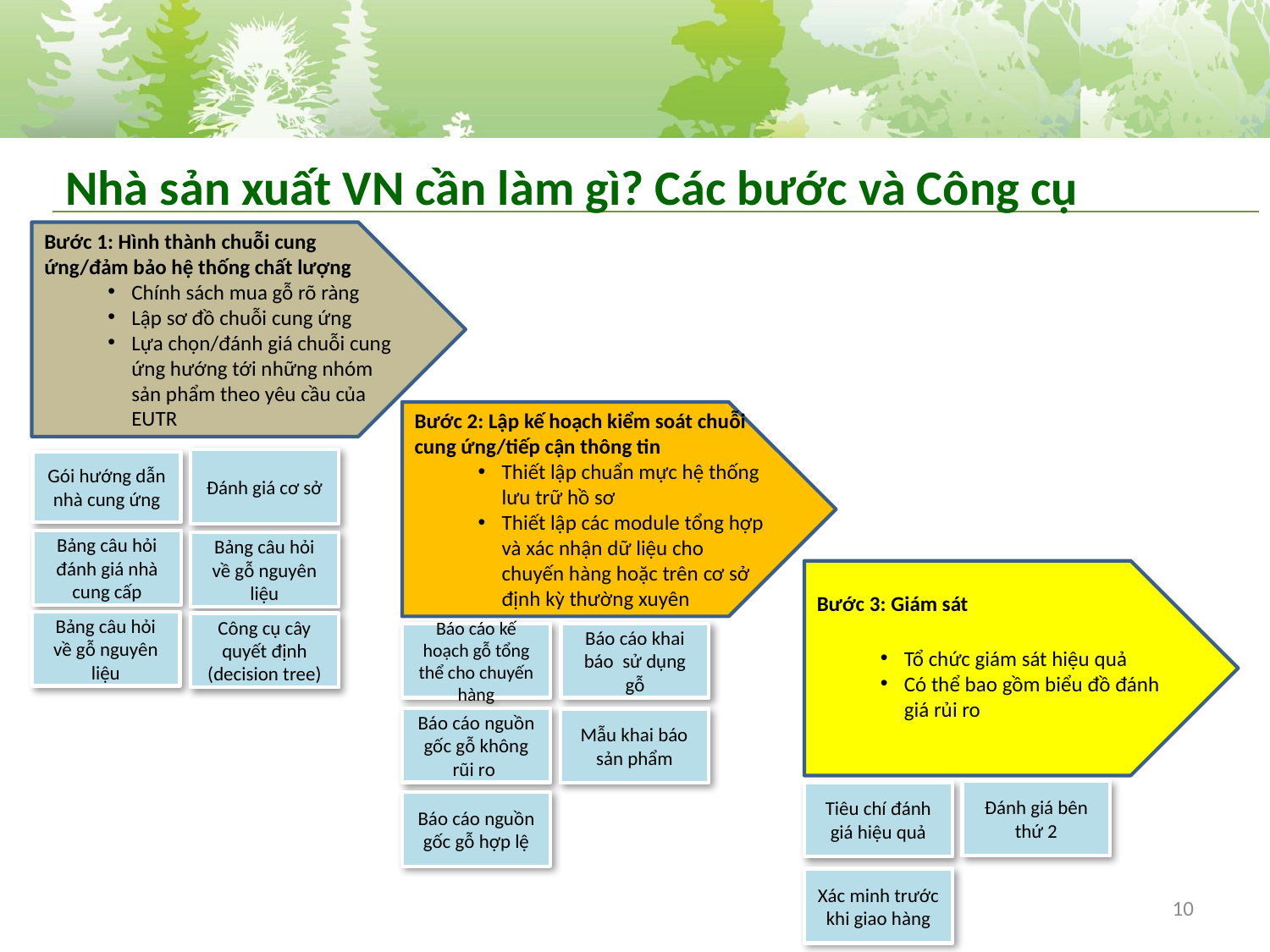

# Nhà sản xuất VN cần làm gì? Các bước và Công cụ
Bước 1: Hình thành chuỗi cung ứng/đảm bảo hệ thống chất lượng
Chính sách mua gỗ rõ ràng
Lập sơ đồ chuỗi cung ứng
Lựa chọn/đánh giá chuỗi cung ứng hướng tới những nhóm sản phẩm theo yêu cầu của EUTR

Bước 2: Lập kế hoạch kiểm soát chuỗi cung ứng/tiếp cận thông tin
Thiết lập chuẩn mực hệ thống lưu trữ hồ sơ
Thiết lập các module tổng hợp và xác nhận dữ liệu cho chuyến hàng hoặc trên cơ sở định kỳ thường xuyên
Đánh giá cơ sở
Gói hướng dẫn nhà cung ứng
Bảng câu hỏi đánh giá nhà cung cấp
Bảng câu hỏi về gỗ nguyên liệu
Bước 3: Giám sát

Tổ chức giám sát hiệu quả
Có thể bao gồm biểu đồ đánh giá rủi ro

Bảng câu hỏi về gỗ nguyên liệu
Công cụ cây quyết định (decision tree)
Báo cáo kế hoạch gỗ tổng thể cho chuyến hàng
Báo cáo khai báo  sử dụng gỗ
Báo cáo nguồn gốc gỗ không rũi ro
Mẫu khai báo sản phẩm
Đánh giá bên thứ 2
Tiêu chí đánh giá hiệu quả
Báo cáo nguồn gốc gỗ hợp lệ
Xác minh trước khi giao hàng
10